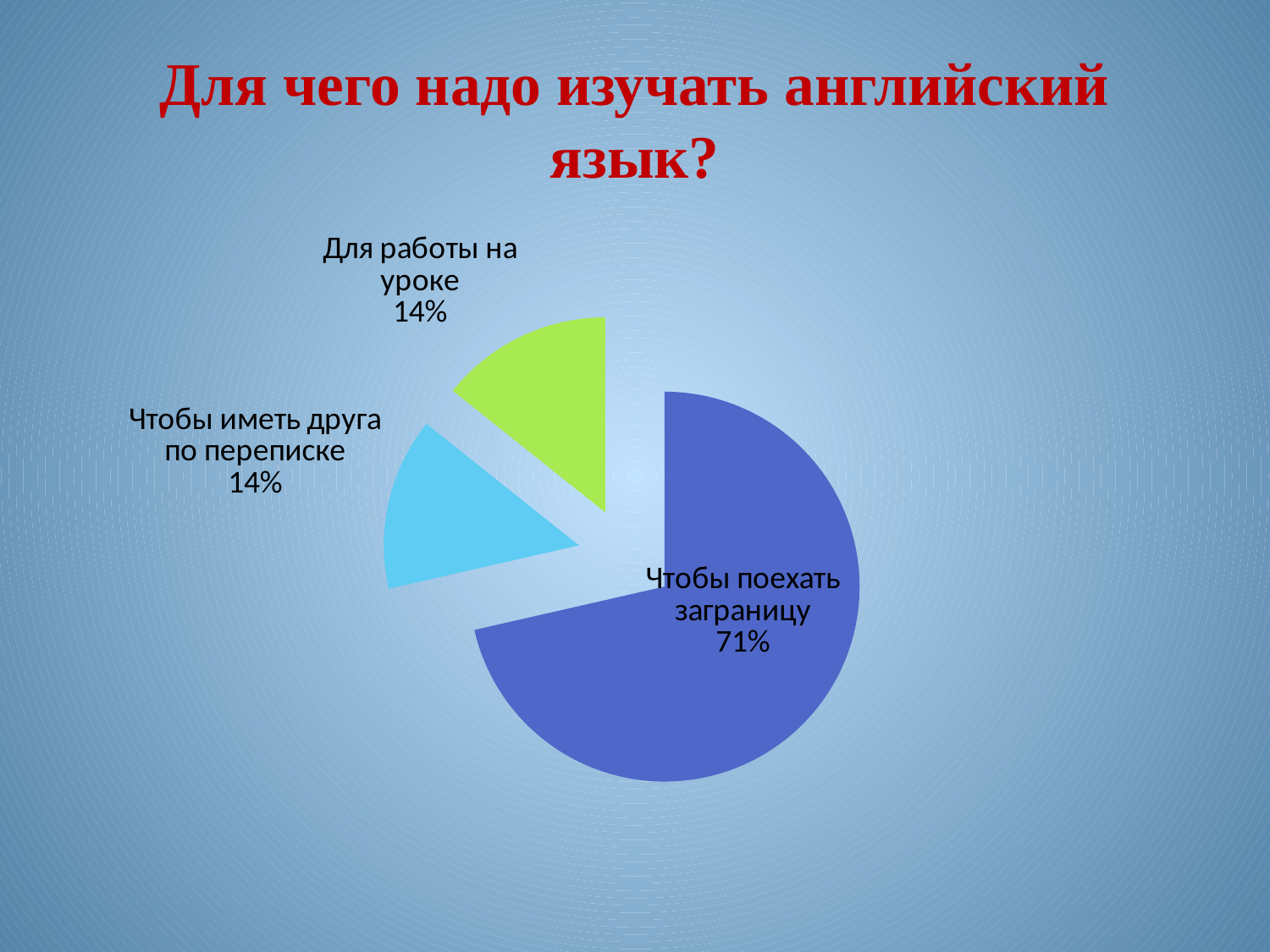

# Для чего надо изучать английский язык?

### Chart

| Category | Продажи |
|---|---|
| Чтобы поехать заграницу | 10.0 |
| Чтобы иметь друга по переписке | 2.0 |
| Для работы на уроке | 2.0 |